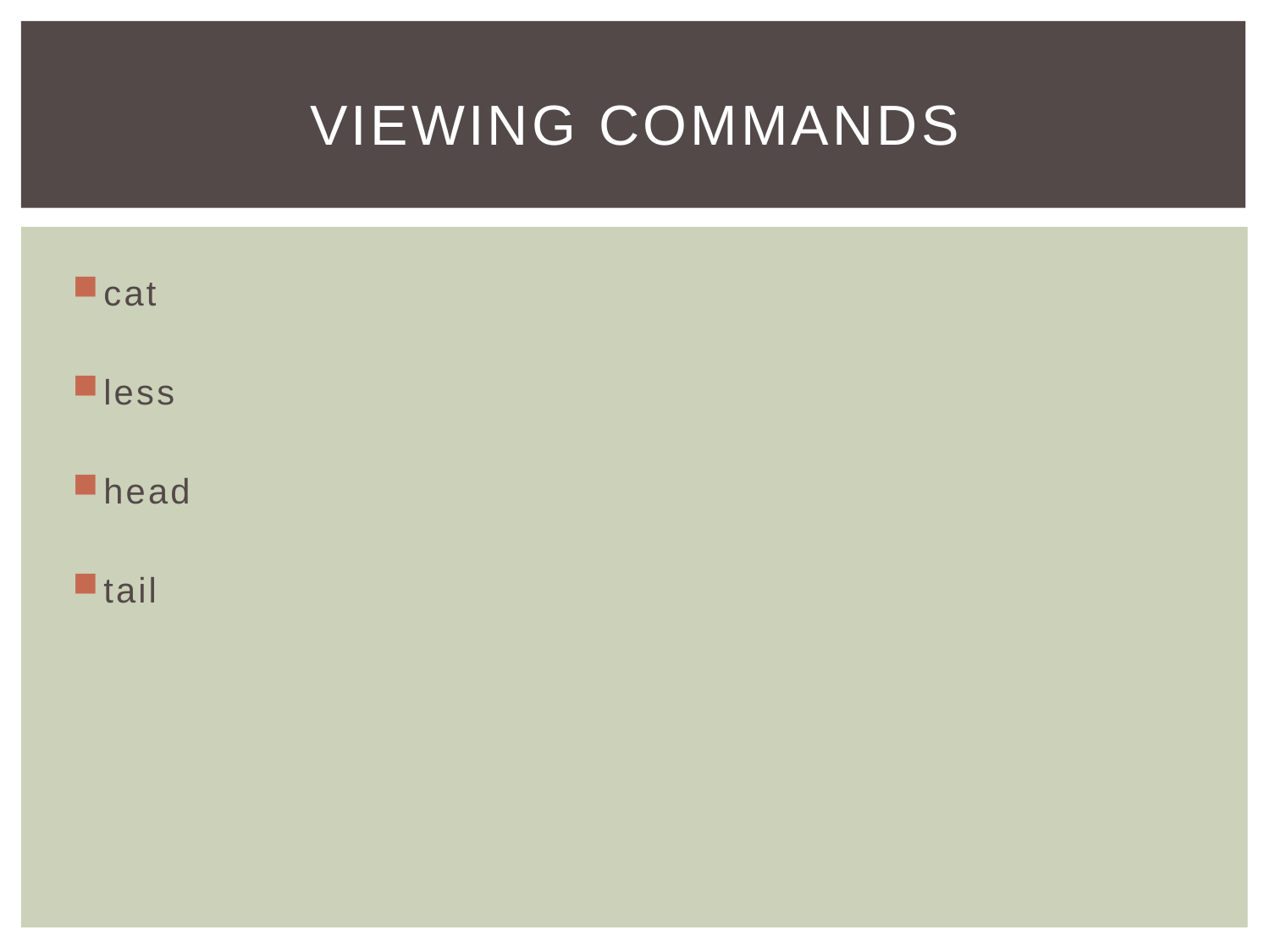

# Viewing Commands
cat

less

head

tail